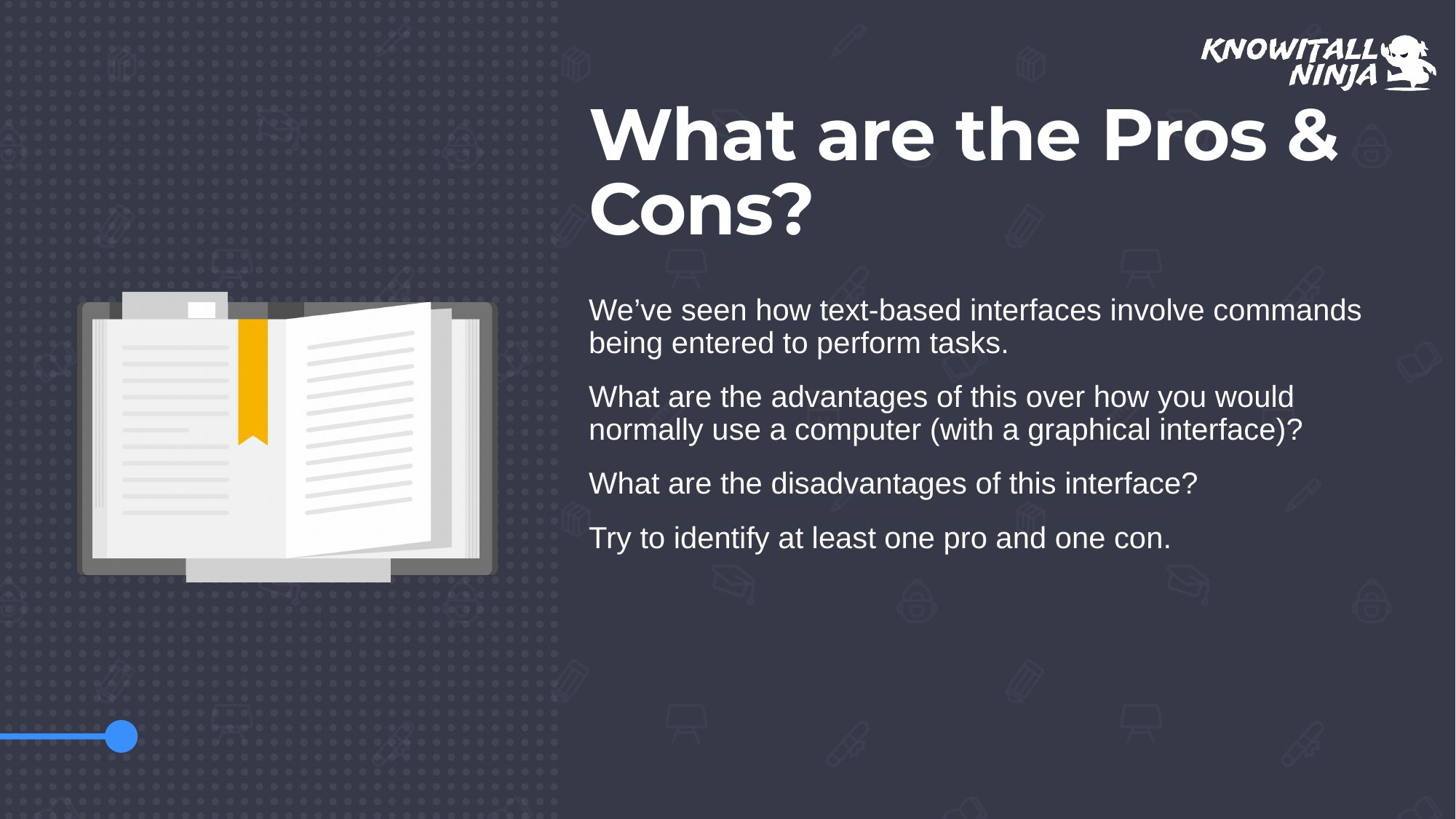

# What are the Pros & Cons?
We’ve seen how text-based interfaces involve commands being entered to perform tasks.
What are the advantages of this over how you would normally use a computer (with a graphical interface)?
What are the disadvantages of this interface?
Try to identify at least one pro and one con.